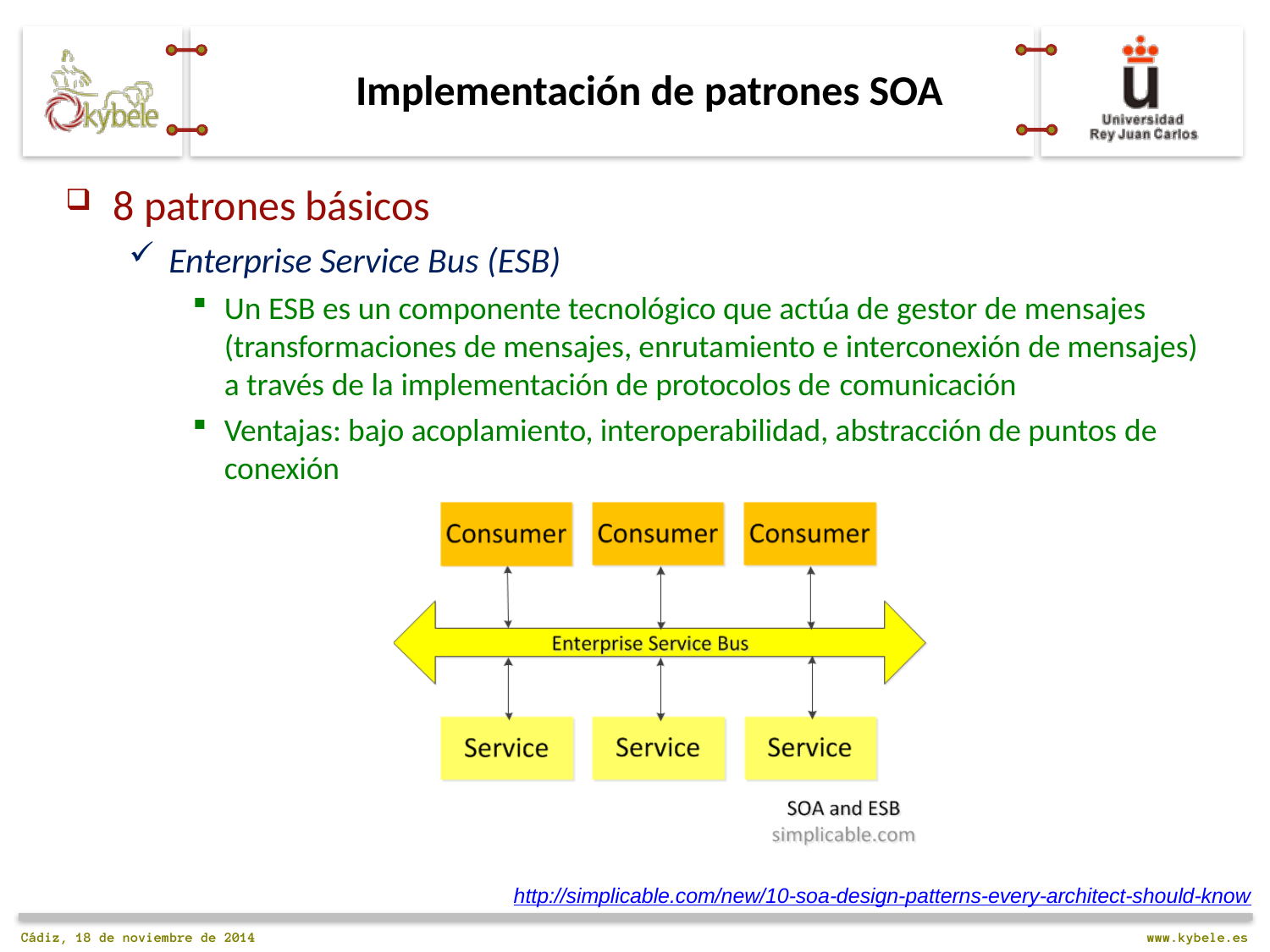

# Implementación de patrones SOA
8 patrones básicos
Enterprise Service Bus (ESB)
Un ESB es un componente tecnológico que actúa de gestor de mensajes  (transformaciones de mensajes, enrutamiento e interconexión de mensajes)  a través de la implementación de protocolos de comunicación
Ventajas: bajo acoplamiento, interoperabilidad, abstracción de puntos de  conexión

http://simplicable.com/new/10-soa-design-patterns-every-architect-should-know